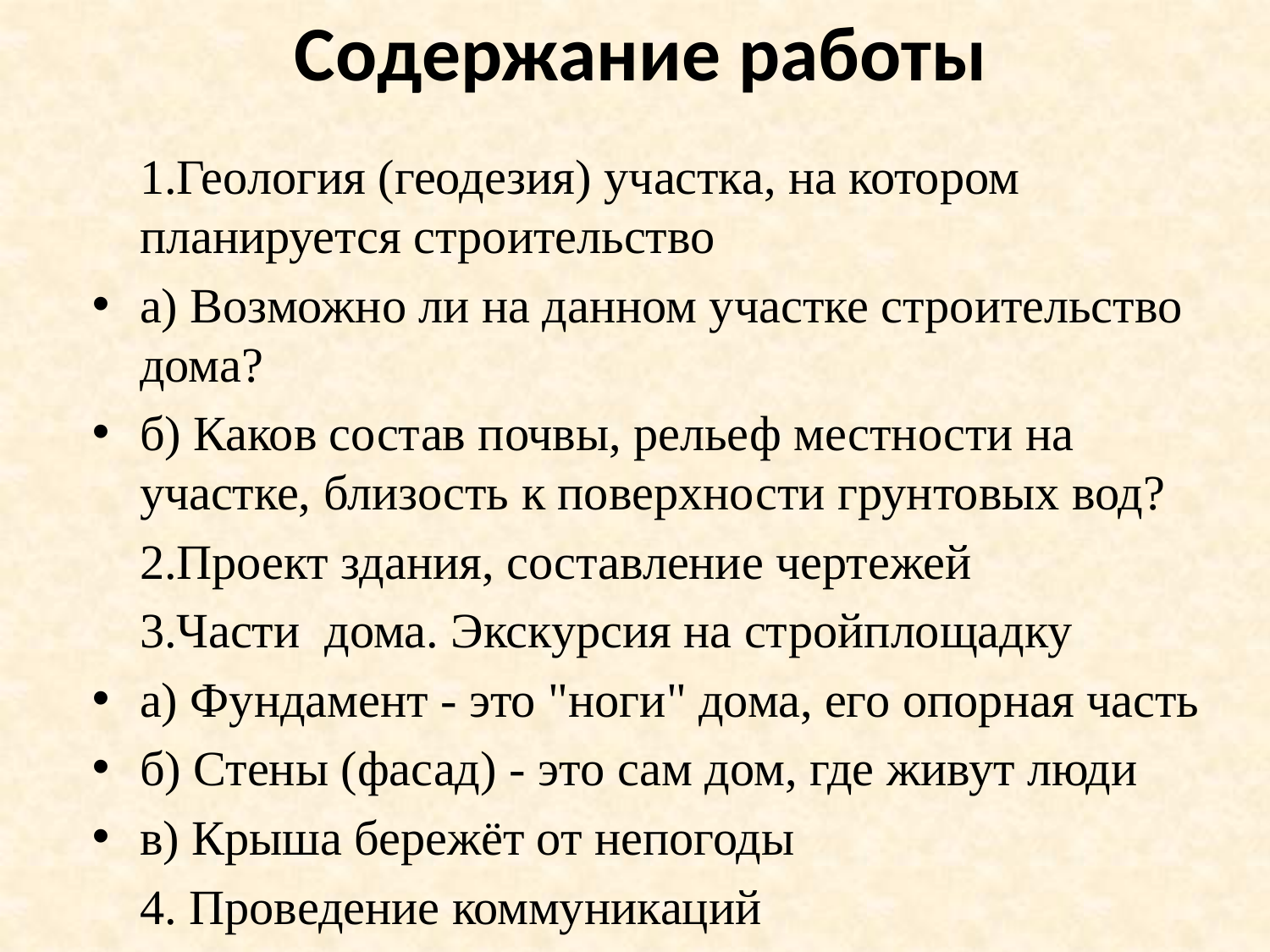

# Содержание работы
	1.Геология (геодезия) участка, на котором планируется строительство
а) Возможно ли на данном участке строительство дома?
б) Каков состав почвы, рельеф местности на участке, близость к поверхности грунтовых вод?
	2.Проект здания, составление чертежей
	3.Части  дома. Экскурсия на стройплощадку
а) Фундамент - это "ноги" дома, его опорная часть
б) Стены (фасад) - это сам дом, где живут люди
в) Крыша бережёт от непогоды
	4. Проведение коммуникаций
	5.Внутренняя отделка